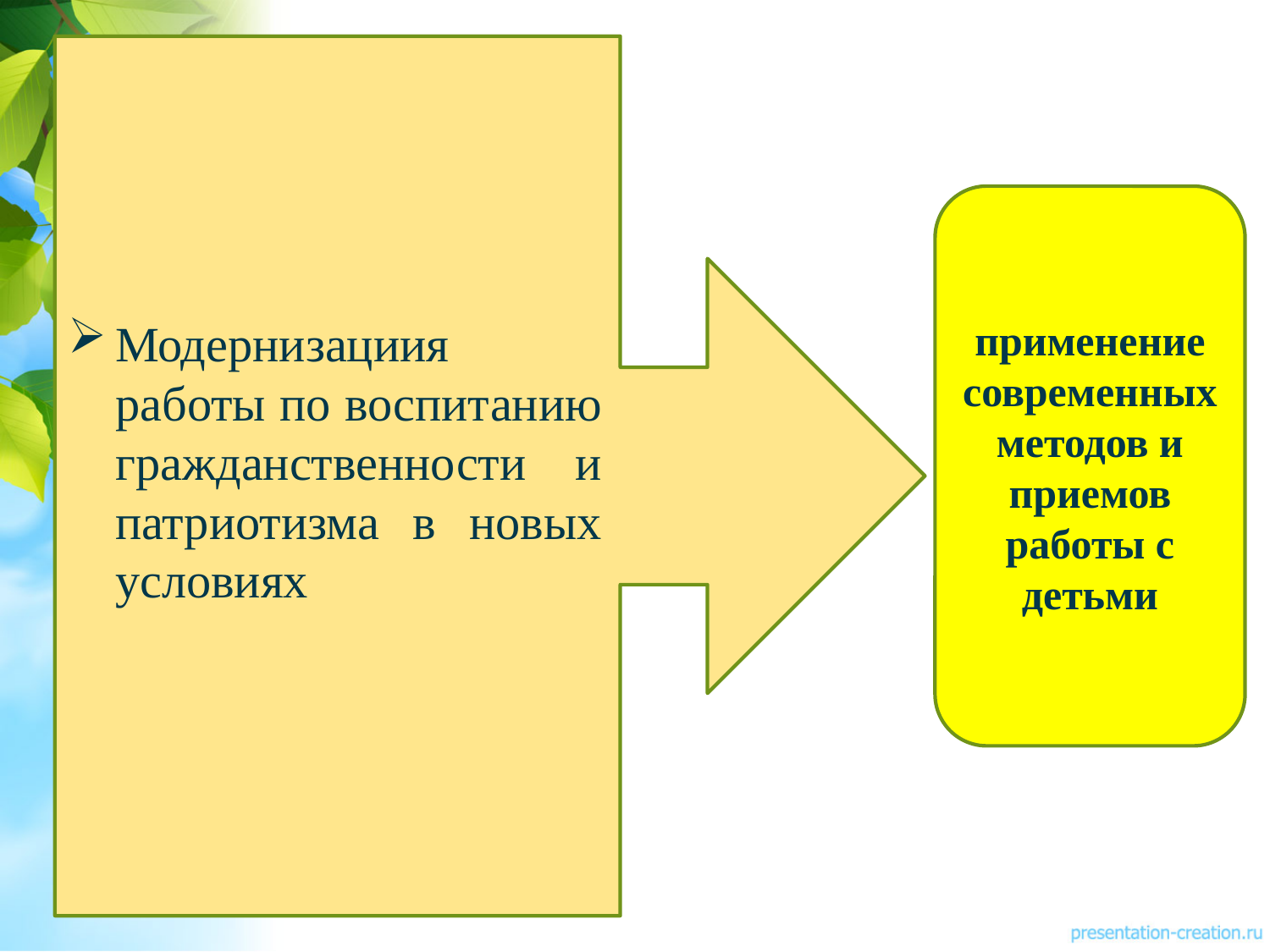

применение современных методов и приемов работы с детьми
Модернизациия работы по воспитанию гражданственности и патриотизма в новых условиях